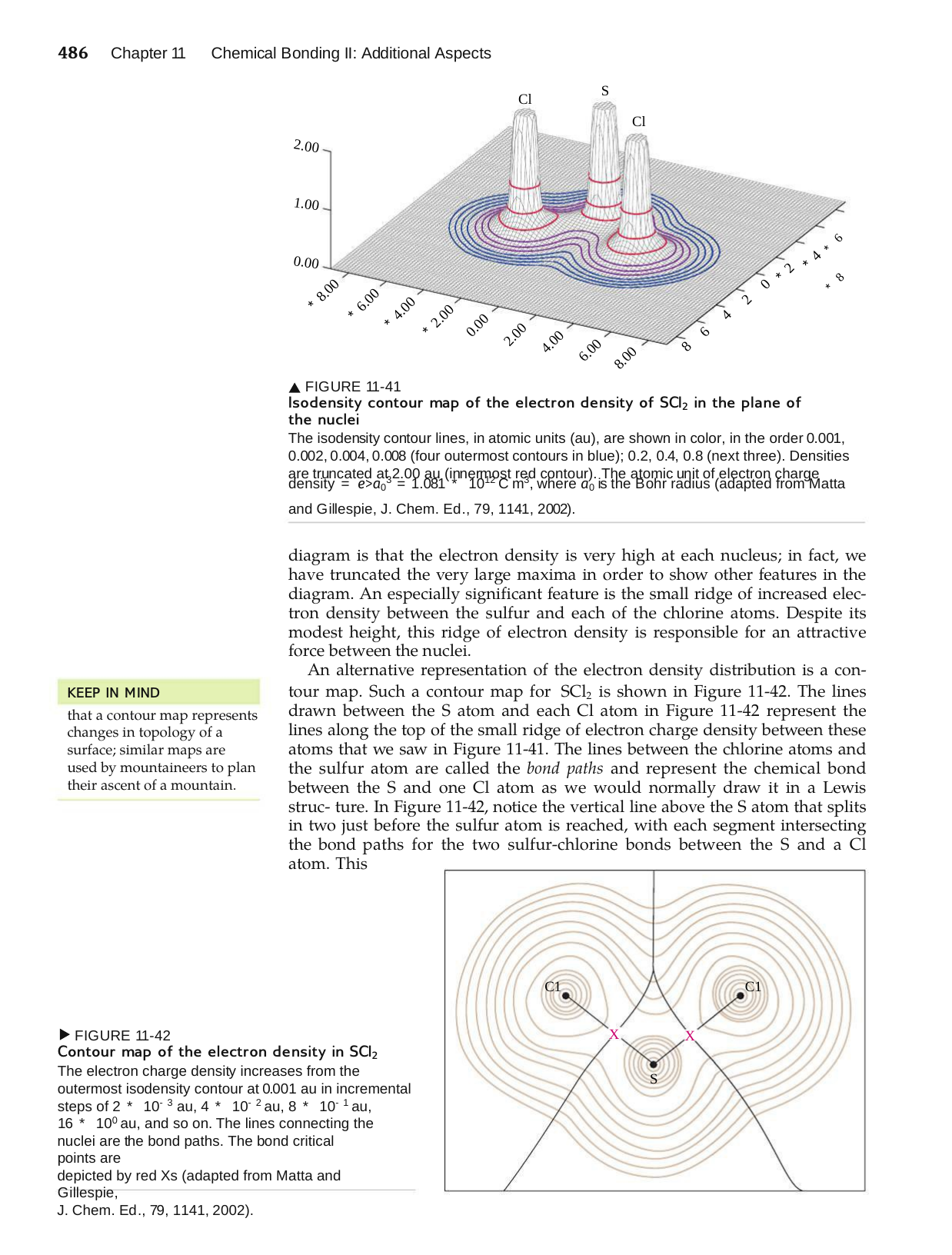

486	Chapter 11
Chemical Bonding II: Additional Aspects
S
Cl
Cl
2.00
1.00
*4  *6  *8
0.00
*2
0
*8.00
2
*6.00
4
*4.00
*2.00
0.00
6
2.00
4.00
8
6.00
8.00
 FIGURE 11-41
Isodensity contour map of the electron density of SCl2 in the plane of the nuclei
The isodensity contour lines, in atomic units (au), are shown in color, in the order 0.001, 0.002, 0.004, 0.008 (four outermost contours in blue); 0.2, 0.4, 0.8 (next three). Densities are truncated at 2.00 au (innermost red contour). The atomic unit of electron charge

density =  e>a03  = 1.081 *  1012 C m3, where a0 is the Bohr radius (adapted from Matta

and Gillespie, J. Chem. Ed., 79, 1141, 2002).
diagram is that the electron density is very high at each nucleus; in fact, we have truncated the very large maxima in order to show other features in the diagram. An especially significant feature is the small ridge of increased elec- tron density between the sulfur and each of the chlorine atoms. Despite its modest height, this ridge of electron density is responsible for an attractive force between the nuclei.
An alternative representation of the electron density distribution is a con- tour map. Such a contour map for  SCl2  is shown in Figure 11-42. The lines drawn between the S atom and each Cl atom in Figure 11-42 represent the lines along the top of the small ridge of electron charge density between these atoms that we saw in Figure 11-41. The lines between the chlorine atoms and the sulfur atom are called the bond paths and represent the chemical bond between the S and one Cl atom as we would normally draw it in a Lewis struc- ture. In Figure 11-42, notice the vertical line above the S atom that splits in two just before the sulfur atom is reached, with each segment intersecting the bond paths for the two sulfur-chlorine bonds between the S and a Cl atom. This
KEEP IN MIND
that a contour map represents changes in topology of a surface; similar maps are used by mountaineers to plan their ascent of a mountain.
C1
C1
X
X
FIGURE 11-42
Contour map of the electron density in SCl2
The electron charge density increases from the outermost isodensity contour at 0.001 au in incremental
steps of 2 *  10-3 au, 4 *  10-2 au, 8 *  10-1 au, 16 *  100 au, and so on. The lines connecting the
nuclei are the bond paths. The bond critical points are
depicted by red Xs (adapted from Matta and Gillespie,
J. Chem. Ed., 79, 1141, 2002).

S